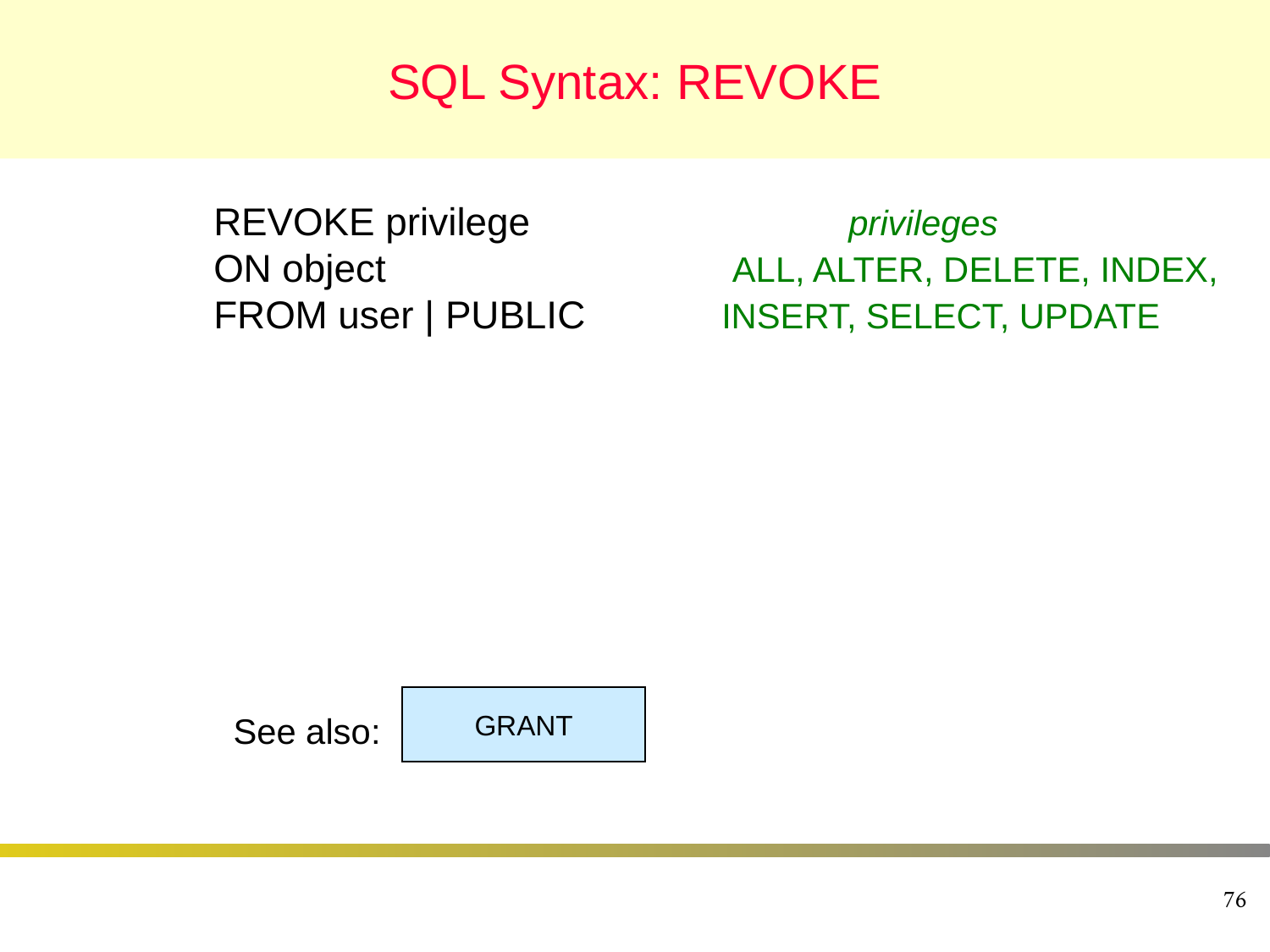

# SQL Syntax: REVOKE
REVOKE privilege			privileges
ON object			 ALL, ALTER, DELETE, INDEX,
FROM user | PUBLIC		INSERT, SELECT, UPDATE
GRANT
See also:
76